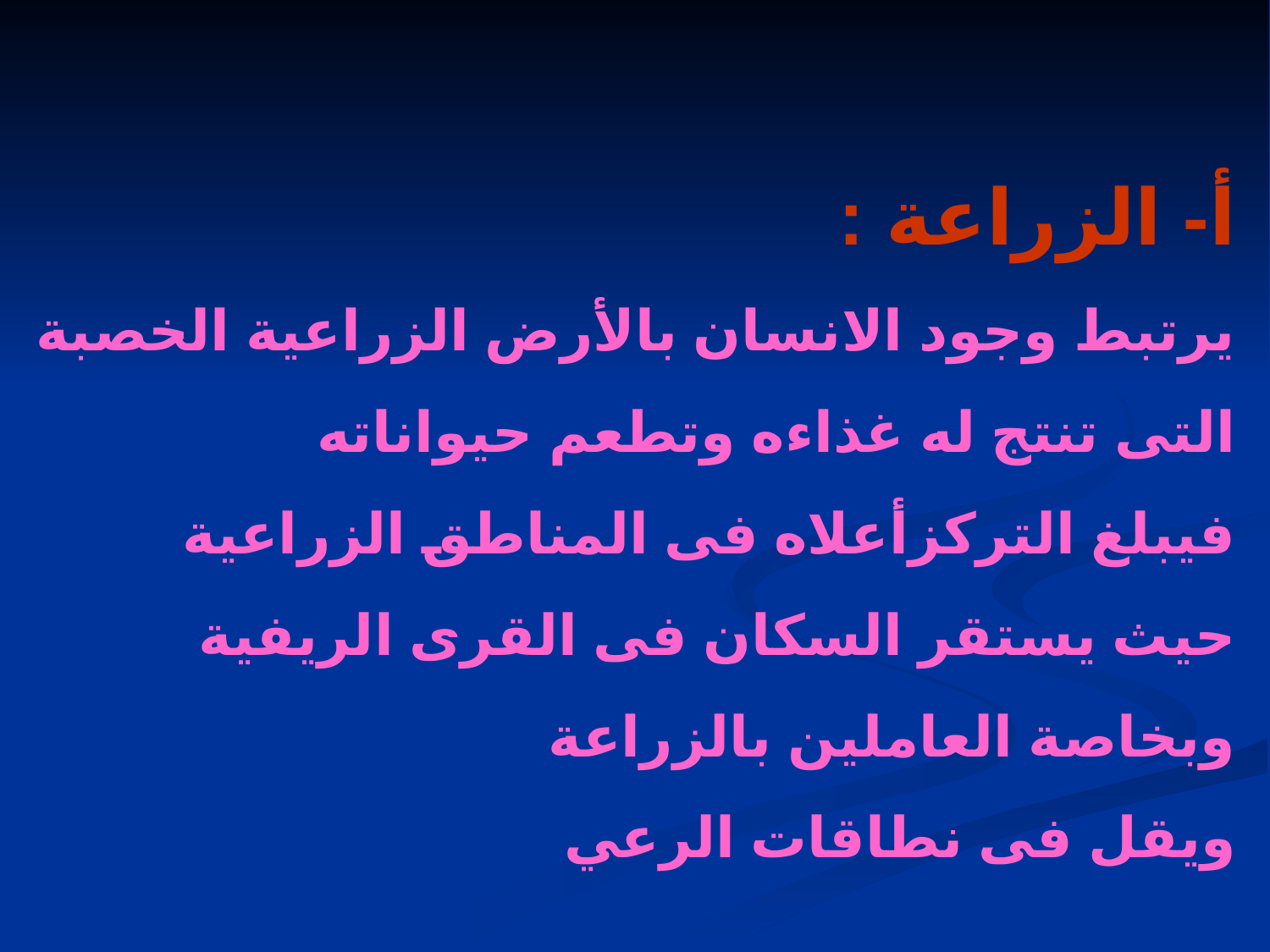

# أ- الزراعة : يرتبط وجود الانسان بالأرض الزراعية الخصبة التى تنتج له غذاءه وتطعم حيواناته فيبلغ التركزأعلاه فى المناطق الزراعية حيث يستقر السكان فى القرى الريفية وبخاصة العاملين بالزراعة ويقل فى نطاقات الرعي